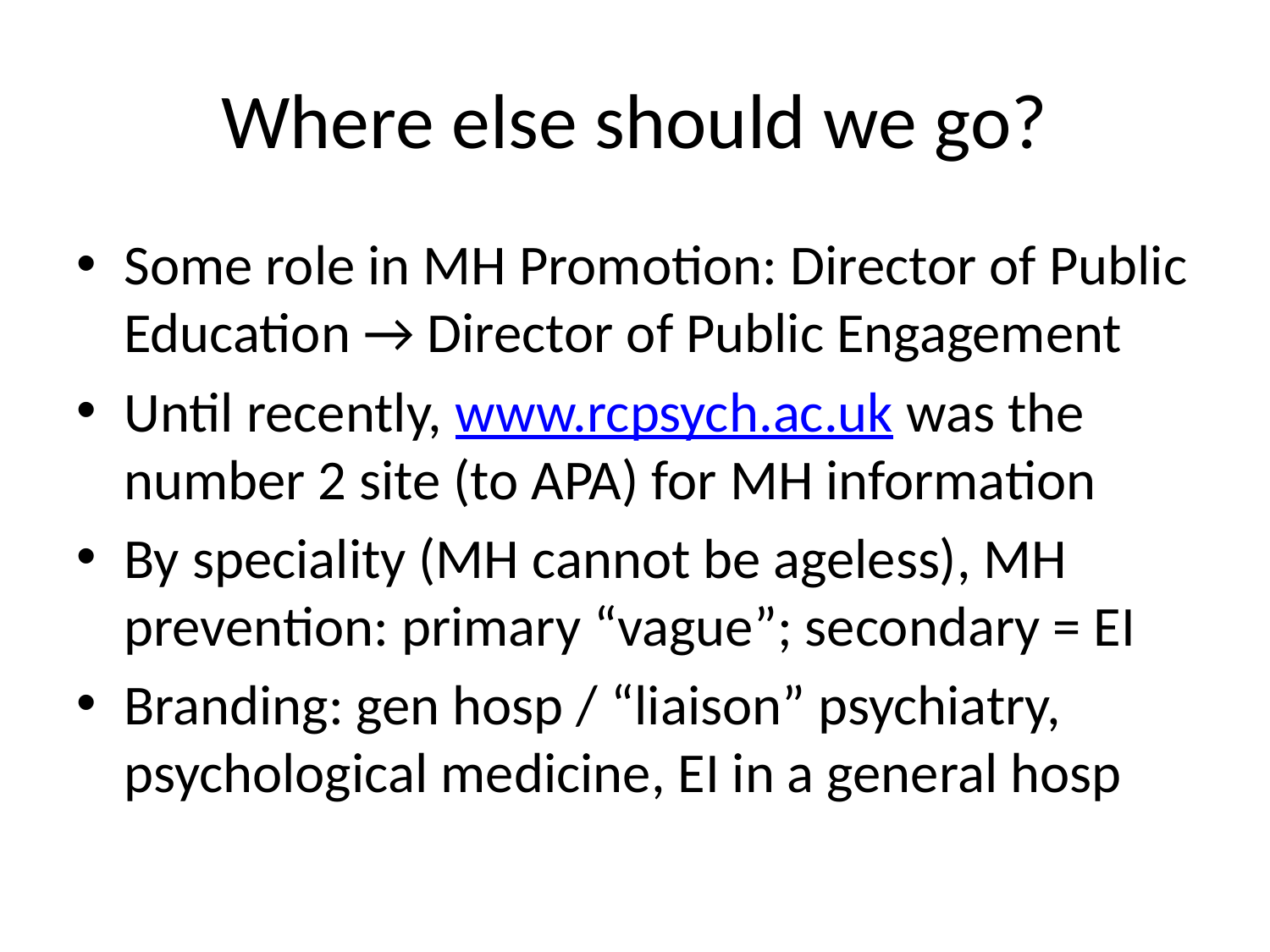

# Where else should we go?
Some role in MH Promotion: Director of Public Education → Director of Public Engagement
Until recently, www.rcpsych.ac.uk was the number 2 site (to APA) for MH information
By speciality (MH cannot be ageless), MH prevention: primary “vague”; secondary = EI
Branding: gen hosp / “liaison” psychiatry, psychological medicine, EI in a general hosp